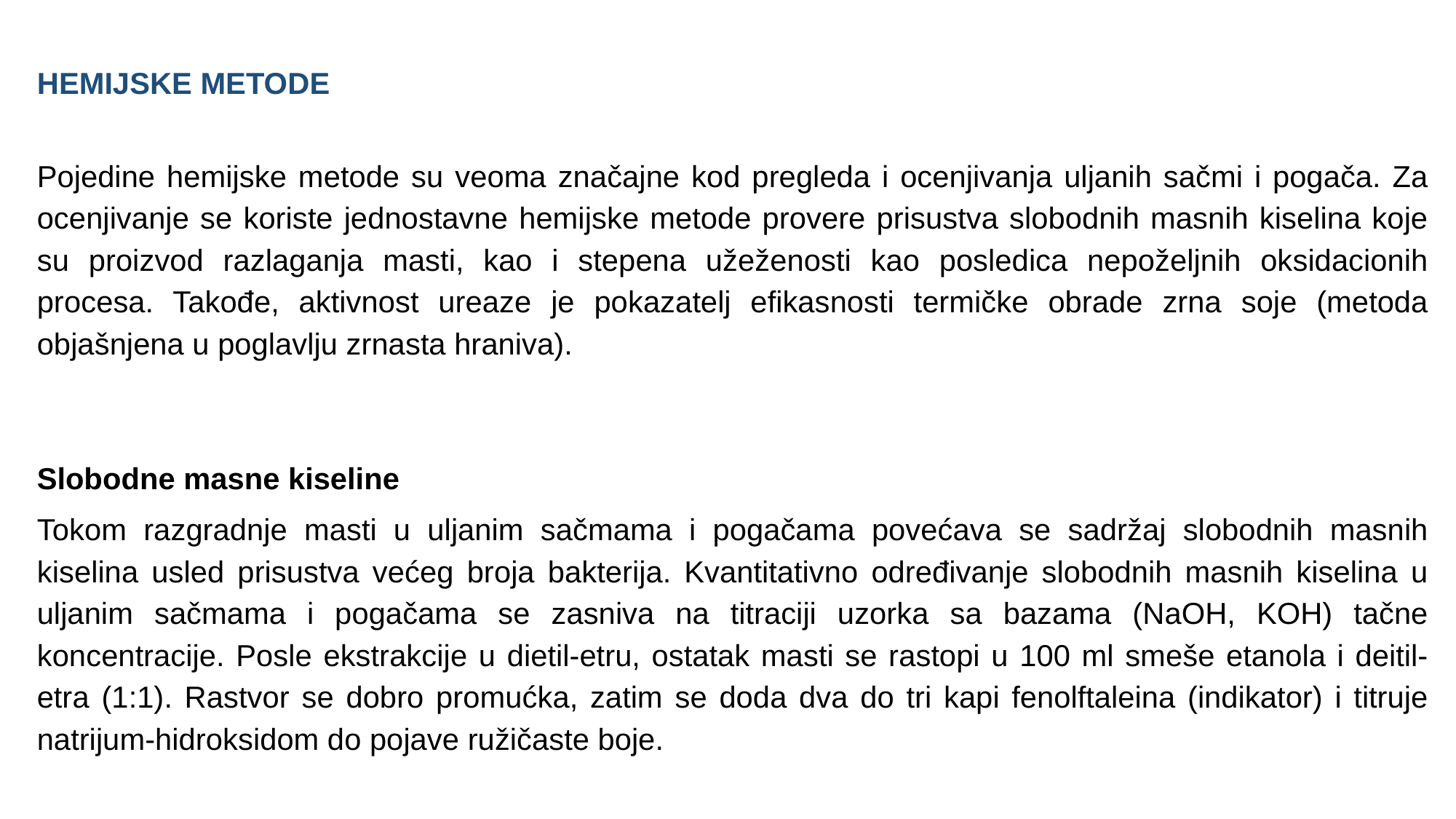

HEMIJSKE METODE

Pojedine hemijske metode su veoma značajne kod pregleda i ocenjivanja uljanih sačmi i pogača. Za ocenjivanje se koriste jednostavne hemijske metode provere prisustva slobodnih masnih kiselina koje su proizvod razlaganja masti, kao i stepena užeženosti kao posledica nepoželjnih oksidacionih procesa. Takođe, aktivnost ureaze je pokazatelj efikasnosti termičke obrade zrna soje (metoda objašnjena u poglavlju zrnasta hraniva).

Slobodne masne kiseline
Tokom razgradnje masti u uljanim sačmama i pogačama povećava se sadržaj slobodnih masnih kiselina usled prisustva većeg broja bakterija. Kvantitativno određivanje slobodnih masnih kiselina u uljanim sačmama i pogačama se zasniva na titraciji uzorka sa bazama (NaOH, KOH) tačne koncentracije. Posle ekstrakcije u dietil-etru, ostatak masti se rastopi u 100 ml smeše etanola i deitil-etra (1:1). Rastvor se dobro promućka, zatim se doda dva do tri kapi fenolftaleina (indikator) i titruje natrijum-hidroksidom do pojave ružičaste boje.